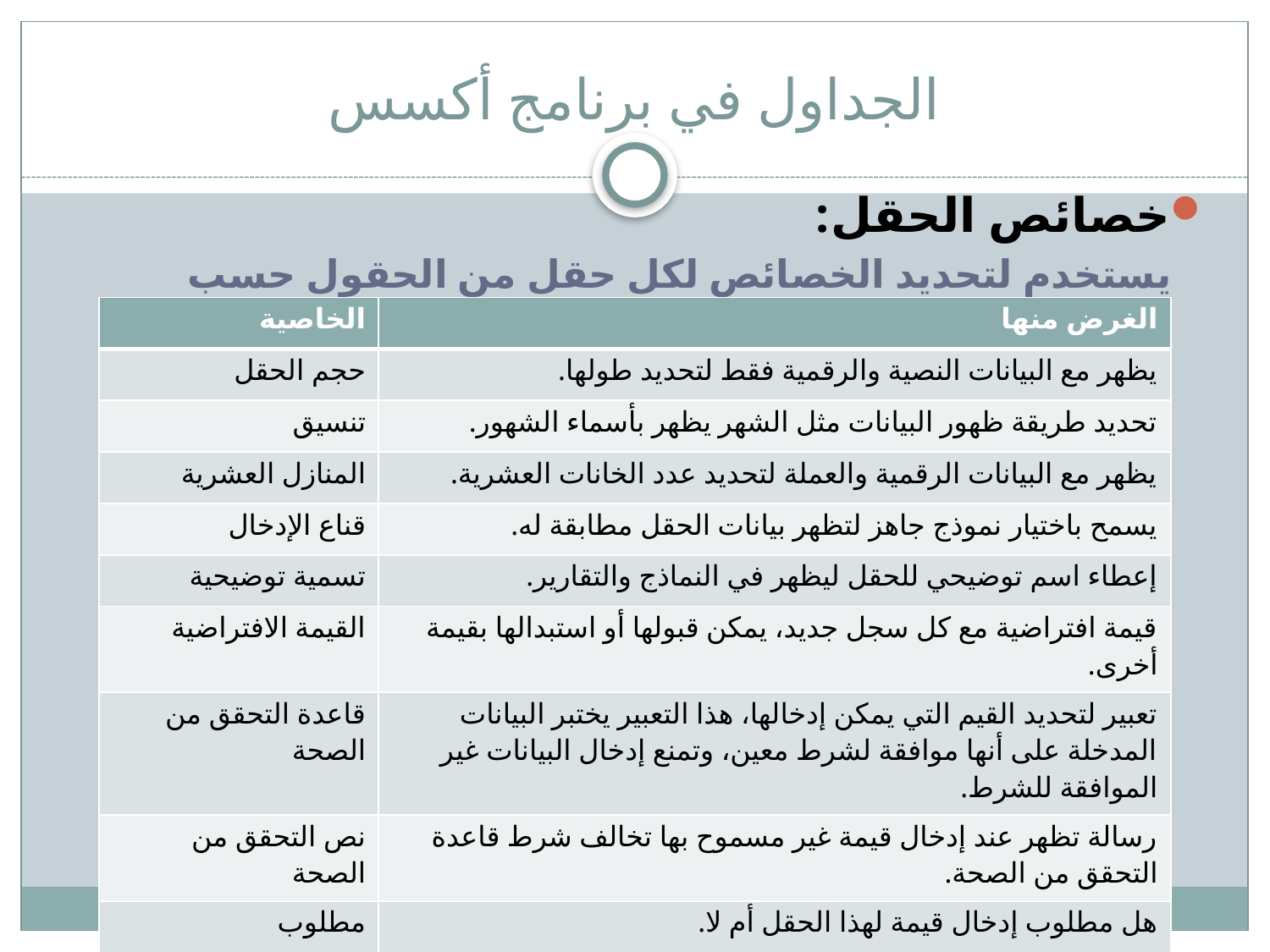

# الجداول في برنامج أكسس
خصائص الحقل:
يستخدم لتحديد الخصائص لكل حقل من الحقول حسب الحاجة، كما هو موضح بالجدول:

| الخاصية | الغرض منها |
| --- | --- |
| حجم الحقل | يظهر مع البيانات النصية والرقمية فقط لتحديد طولها. |
| تنسيق | تحديد طريقة ظهور البيانات مثل الشهر يظهر بأسماء الشهور. |
| المنازل العشرية | يظهر مع البيانات الرقمية والعملة لتحديد عدد الخانات العشرية. |
| قناع الإدخال | يسمح باختيار نموذج جاهز لتظهر بيانات الحقل مطابقة له. |
| تسمية توضيحية | إعطاء اسم توضيحي للحقل ليظهر في النماذج والتقارير. |
| القيمة الافتراضية | قيمة افتراضية مع كل سجل جديد، يمكن قبولها أو استبدالها بقيمة أخرى. |
| قاعدة التحقق من الصحة | تعبير لتحديد القيم التي يمكن إدخالها، هذا التعبير يختبر البيانات المدخلة على أنها موافقة لشرط معين، وتمنع إدخال البيانات غير الموافقة للشرط. |
| نص التحقق من الصحة | رسالة تظهر عند إدخال قيمة غير مسموح بها تخالف شرط قاعدة التحقق من الصحة. |
| مطلوب | هل مطلوب إدخال قيمة لهذا الحقل أم لا. |
| السماح بطول صفري | هل يسمح ببيانات فارغة (للنصوص والمذكرة فقط). |
| مفهرس | هل المطلوب إنشاء فهرس للحقل لتسهيل عملية البحث أم لا. |